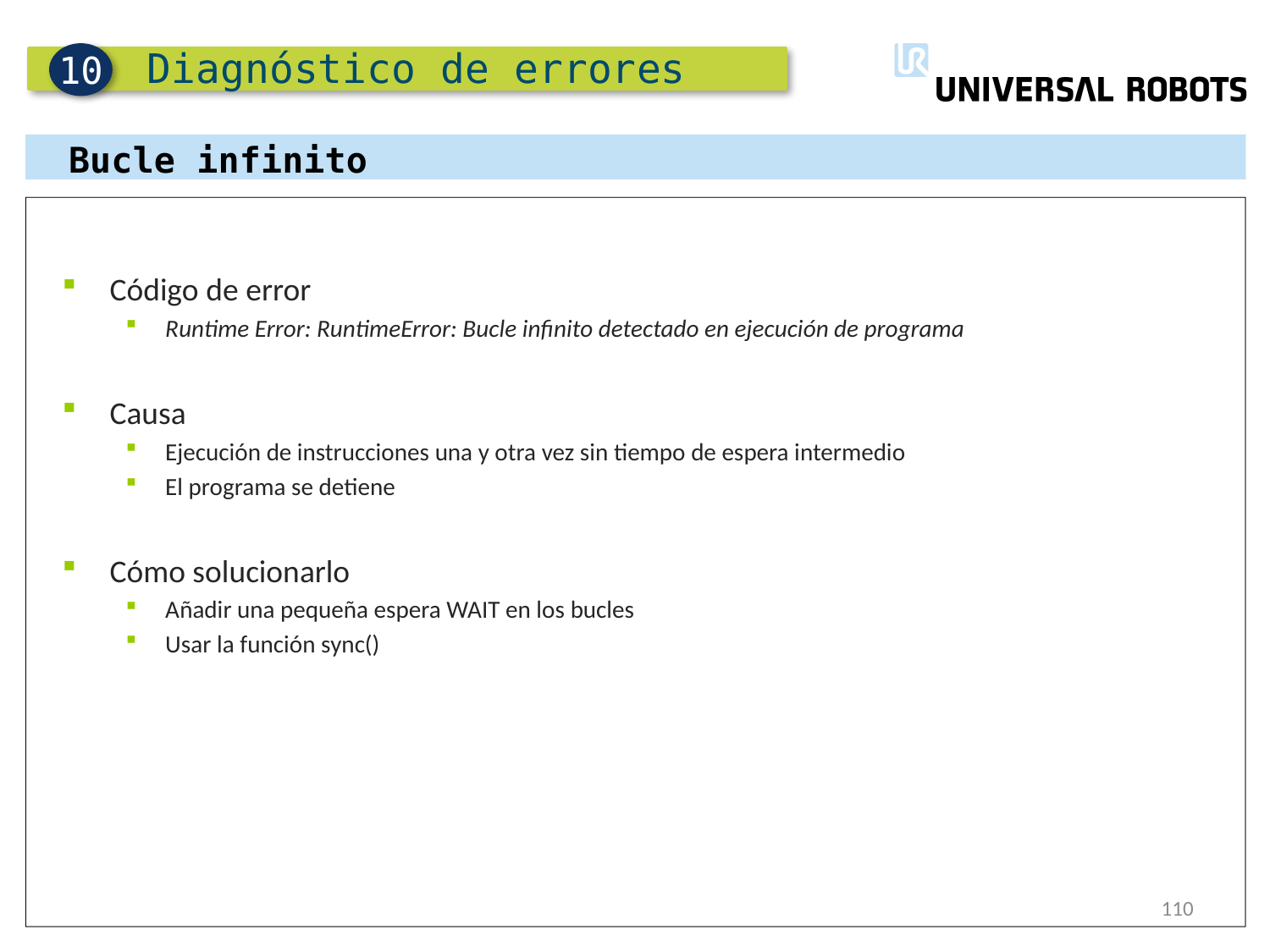

Diagnóstico de errores

10
Bucle infinito

Código de error
Runtime Error: RuntimeError: Bucle infinito detectado en ejecución de programa

Causa
Ejecución de instrucciones una y otra vez sin tiempo de espera intermedio
El programa se detiene

Cómo solucionarlo
Añadir una pequeña espera WAIT en los bucles
Usar la función sync()

110